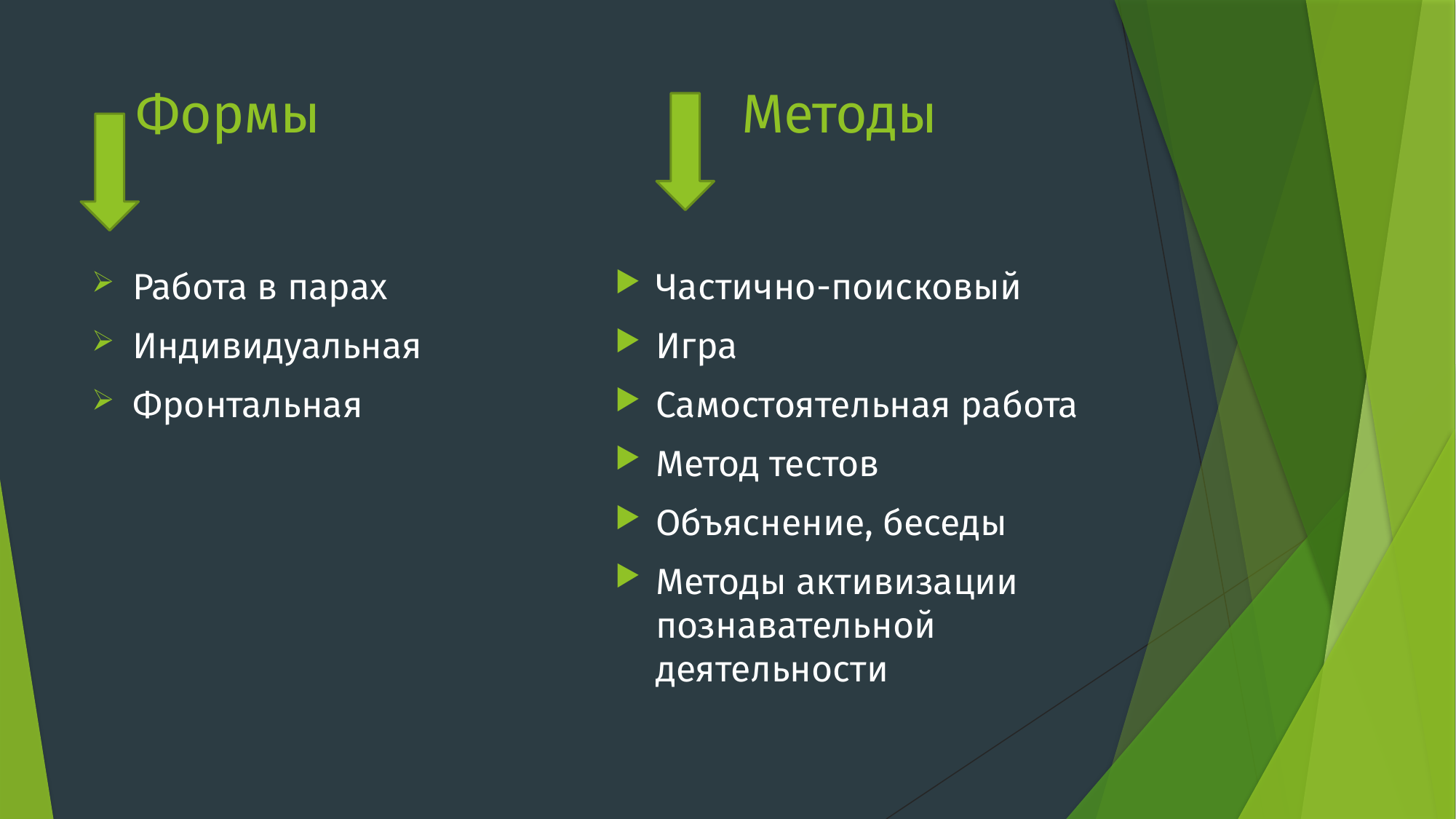

# Формы                             Методы

Работа в парах
Индивидуальная
Фронтальная
Частично-поисковый
Игра
Самостоятельная работа
Метод тестов
Объяснение, беседы
Методы активизации познавательной деятельности